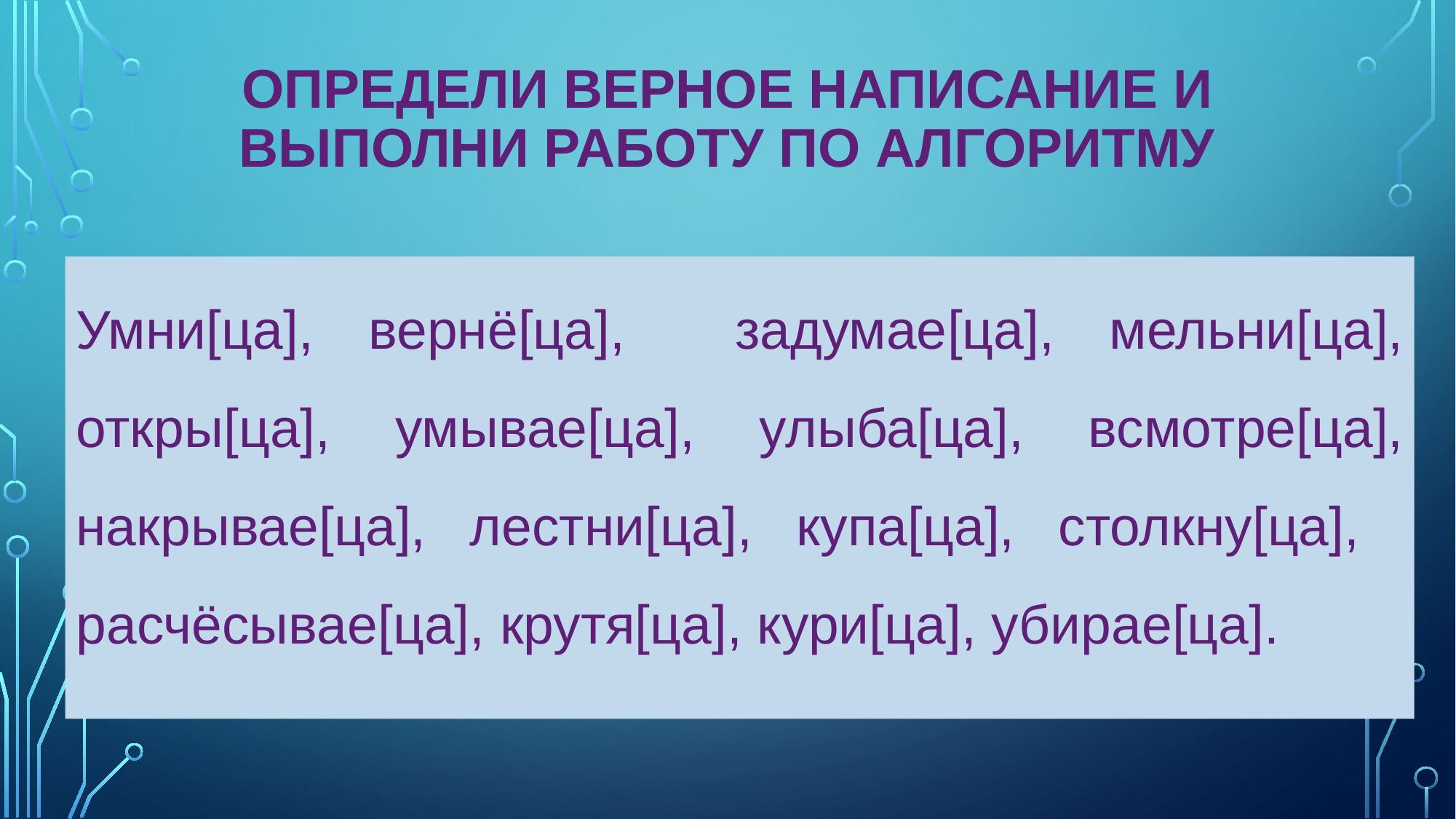

# Определи верное написание и выполни работу по алгоритму
Умни[ца], вернё[ца],  задумае[ца], мельни[ца], откры[ца], умывае[ца], улыба[ца], всмотре[ца], накрывае[ца], лестни[ца], купа[ца], столкну[ца],  расчёсывае[ца], крутя[ца], кури[ца], убирае[ца].